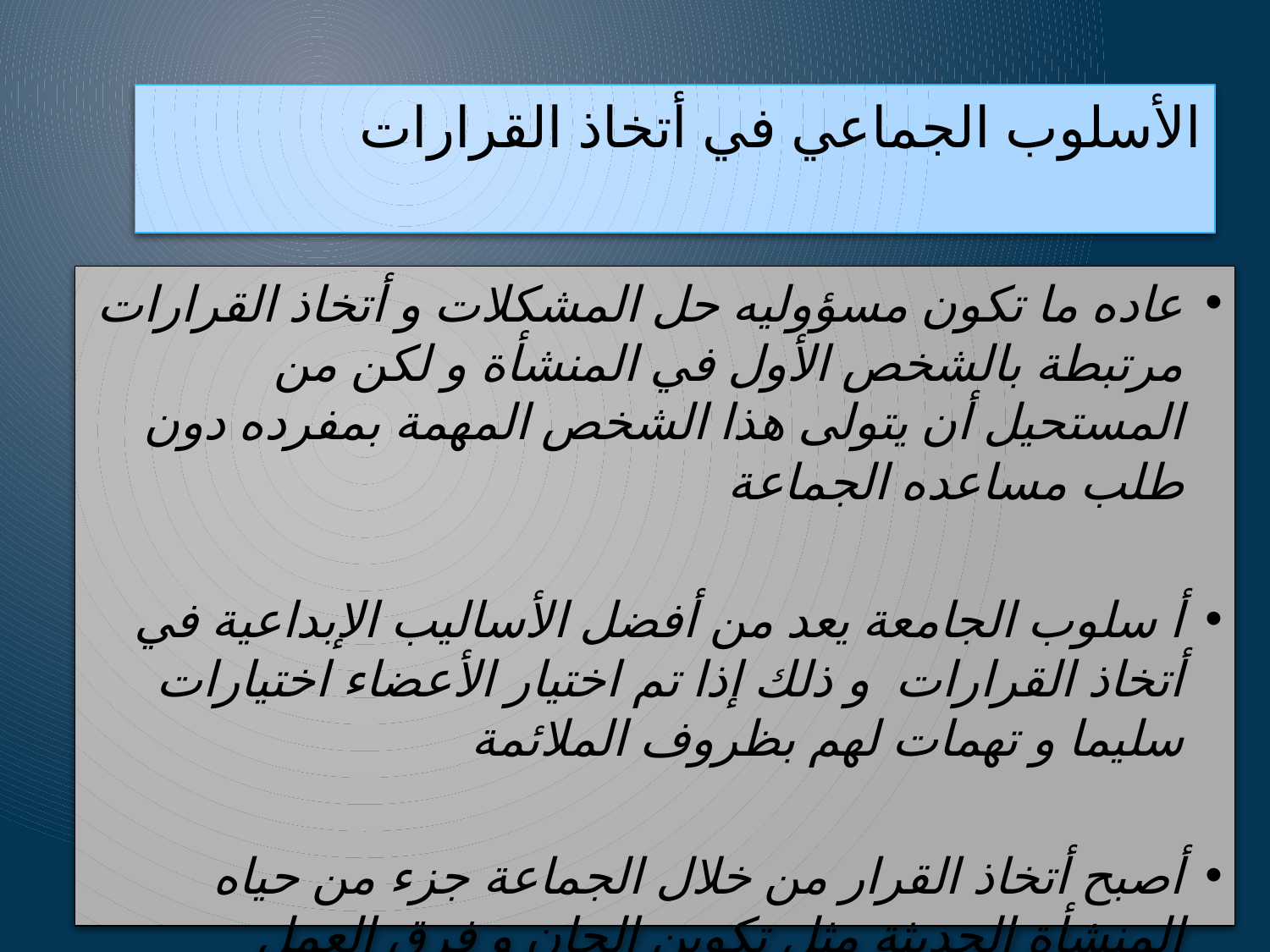

# الأسلوب الجماعي في أتخاذ القرارات

عاده ما تكون مسؤوليه حل المشكلات و أتخاذ القرارات مرتبطة بالشخص الأول في المنشأة و لكن من المستحيل أن يتولى هذا الشخص المهمة بمفرده دون طلب مساعده الجماعة

أ سلوب الجامعة يعد من أفضل الأساليب الإبداعية في أتخاذ القرارات  و ذلك إذا تم اختيار الأعضاء اختيارات سليما و تهمات لهم بظروف الملائمة

أصبح أتخاذ القرار من خلال الجماعة جزء من حياه المنشأة الحديثة مثل تكوين الجان و فرق العمل